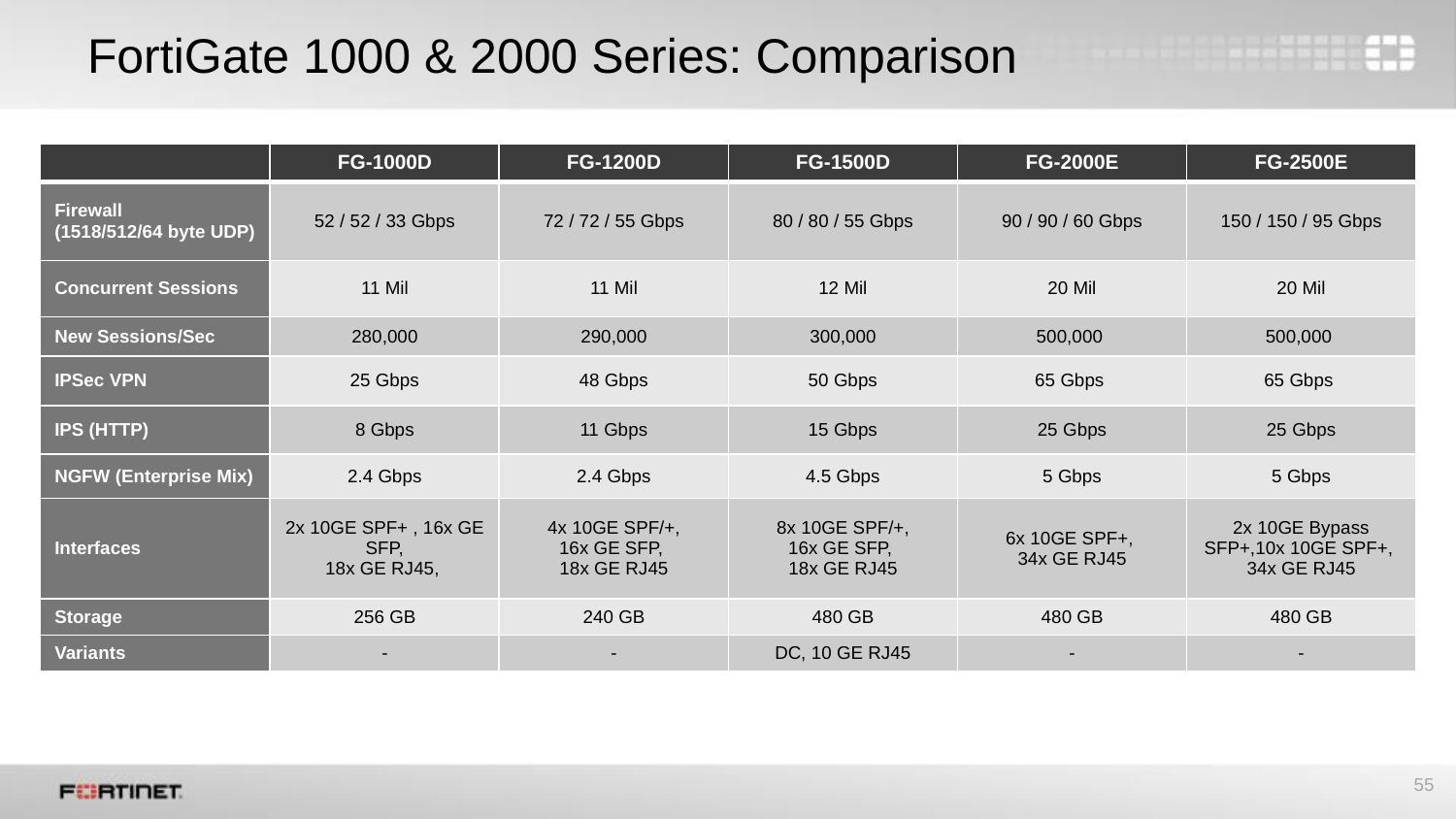

# FortiGate 1000 & 2000 Series: Comparison
|  | FG-1000D | FG-1200D | FG-1500D | FG-2000E | FG-2500E |
| --- | --- | --- | --- | --- | --- |
| Firewall (1518/512/64 byte UDP) | 52 / 52 / 33 Gbps | 72 / 72 / 55 Gbps | 80 / 80 / 55 Gbps | 90 / 90 / 60 Gbps | 150 / 150 / 95 Gbps |
| Concurrent Sessions | 11 Mil | 11 Mil | 12 Mil | 20 Mil | 20 Mil |
| New Sessions/Sec | 280,000 | 290,000 | 300,000 | 500,000 | 500,000 |
| IPSec VPN | 25 Gbps | 48 Gbps | 50 Gbps | 65 Gbps | 65 Gbps |
| IPS (HTTP) | 8 Gbps | 11 Gbps | 15 Gbps | 25 Gbps | 25 Gbps |
| NGFW (Enterprise Mix) | 2.4 Gbps | 2.4 Gbps | 4.5 Gbps | 5 Gbps | 5 Gbps |
| Interfaces | 2x 10GE SPF+ , 16x GE SFP, 18x GE RJ45, | 4x 10GE SPF/+, 16x GE SFP, 18x GE RJ45 | 8x 10GE SPF/+, 16x GE SFP, 18x GE RJ45 | 6x 10GE SPF+, 34x GE RJ45 | 2x 10GE Bypass SFP+,10x 10GE SPF+, 34x GE RJ45 |
| Storage | 256 GB | 240 GB | 480 GB | 480 GB | 480 GB |
| Variants | - | - | DC, 10 GE RJ45 | - | - |